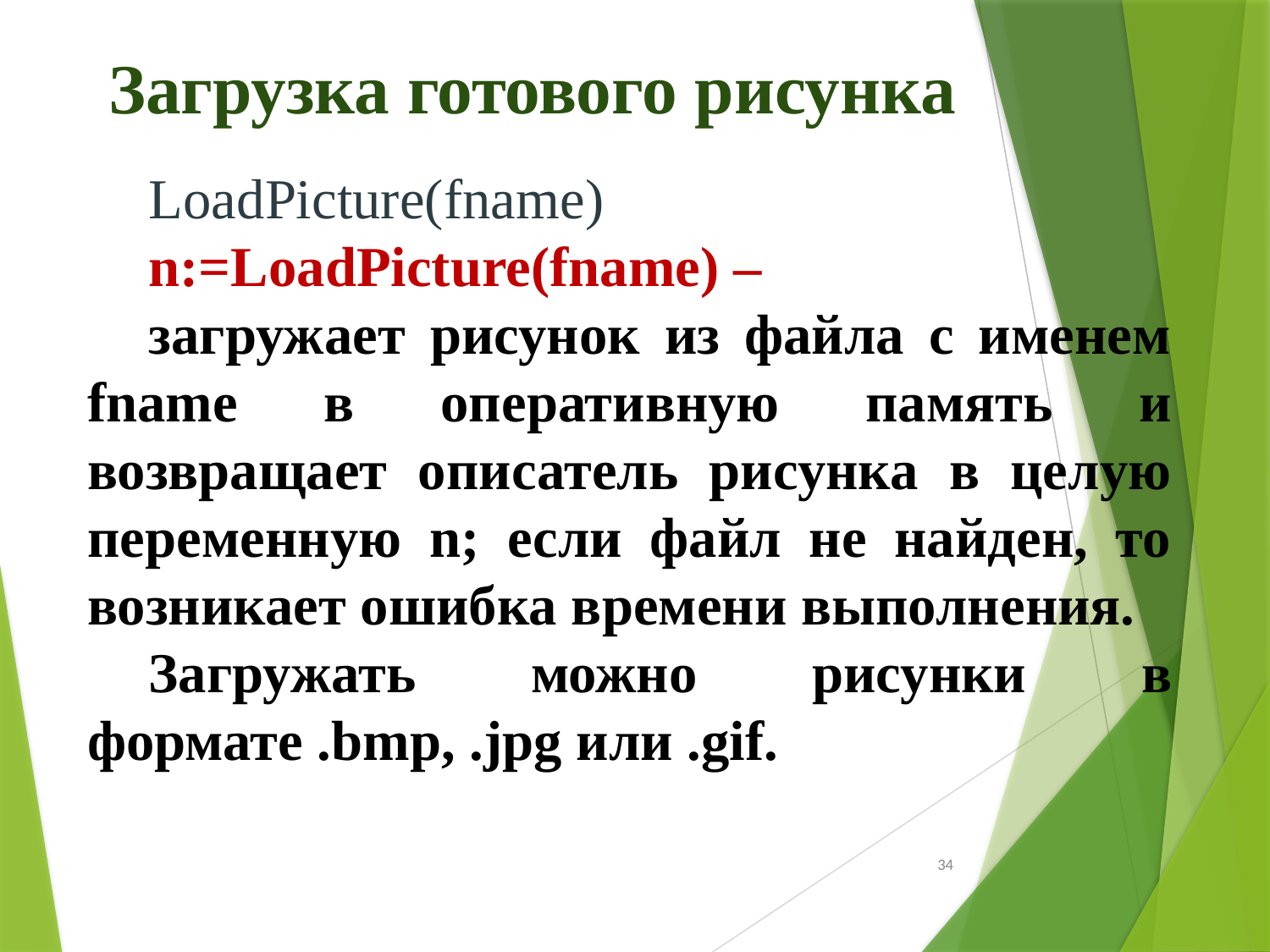

Загрузка готового рисунка
LoadPicture(fname)
n:=LoadPicture(fname) –
загружает рисунок из файла с именем fname в оперативную память и возвращает описатель рисунка в целую переменную n; если файл не найден, то возникает ошибка времени выполнения.
Загружать можно рисунки в формате .bmp, .jpg или .gif.

34